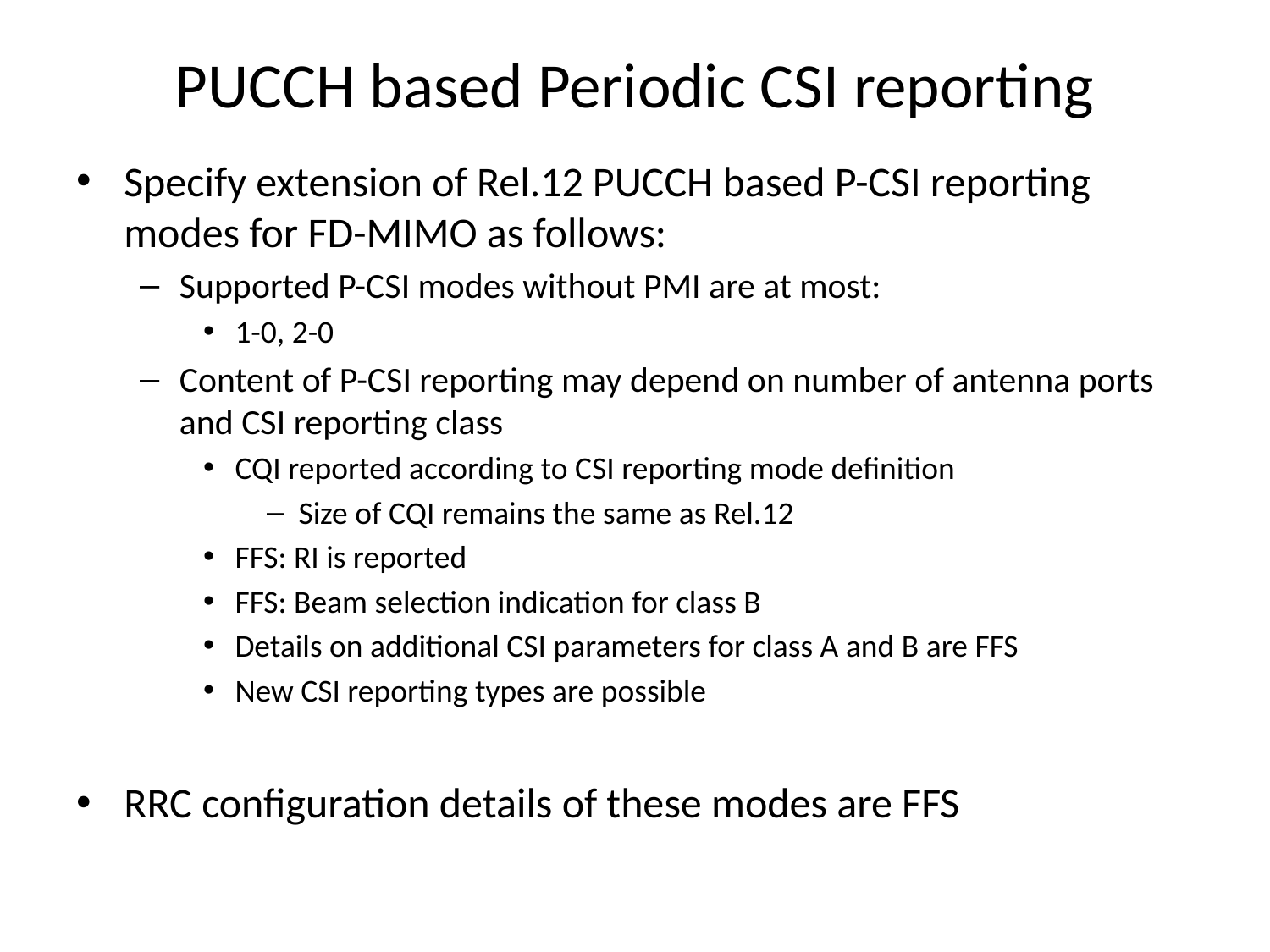

# PUCCH based Periodic CSI reporting
Specify extension of Rel.12 PUCCH based P-CSI reporting modes for FD-MIMO as follows:
Supported P-CSI modes without PMI are at most:
1-0, 2-0
Content of P-CSI reporting may depend on number of antenna ports and CSI reporting class
CQI reported according to CSI reporting mode definition
Size of CQI remains the same as Rel.12
FFS: RI is reported
FFS: Beam selection indication for class B
Details on additional CSI parameters for class A and B are FFS
New CSI reporting types are possible

RRC configuration details of these modes are FFS